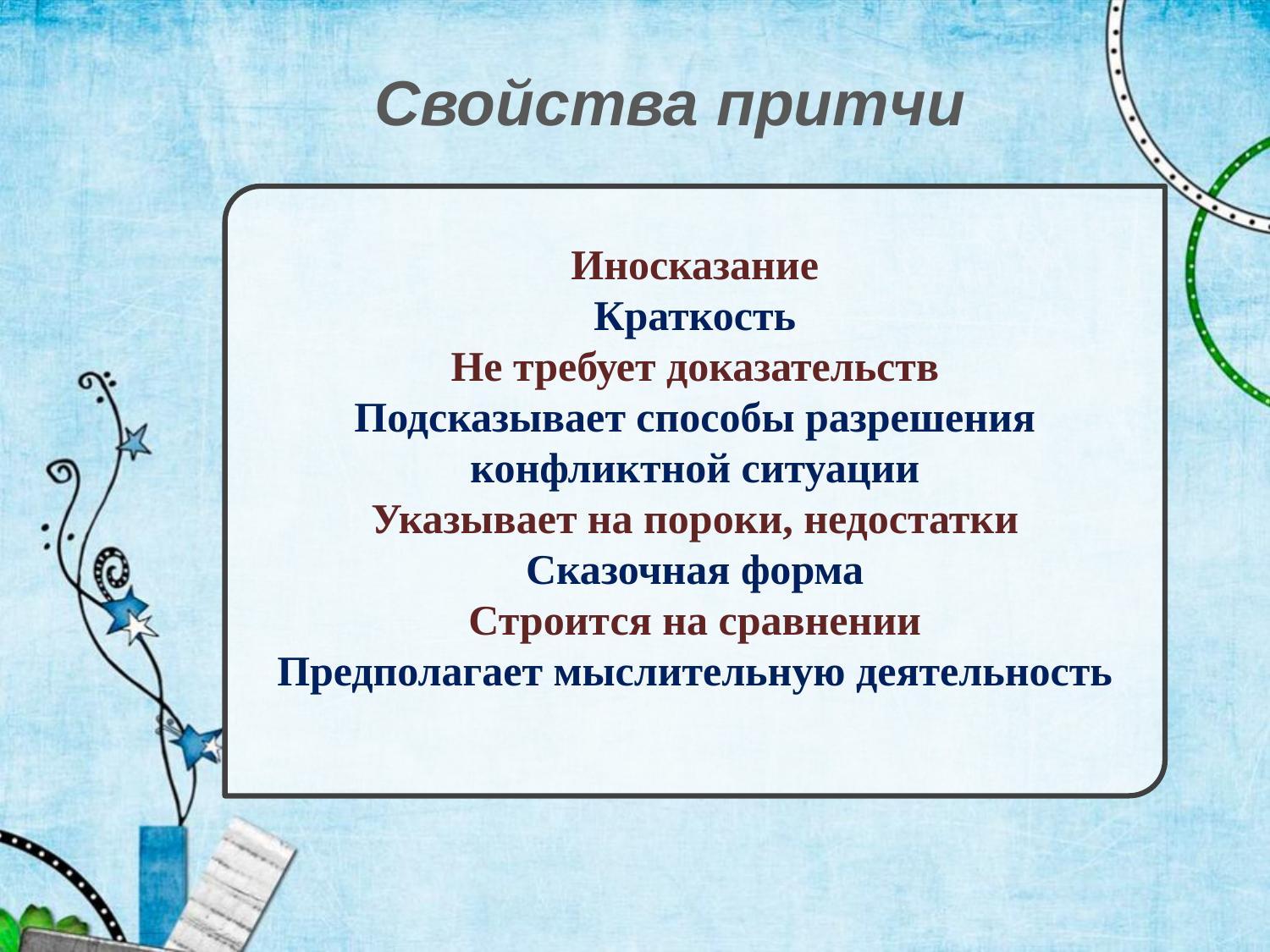

Свойства притчи
Иносказание
Краткость
Не требует доказательств
Подсказывает способы разрешения конфликтной ситуации
Указывает на пороки, недостатки
Сказочная форма
Строится на сравнении
Предполагает мыслительную деятельность